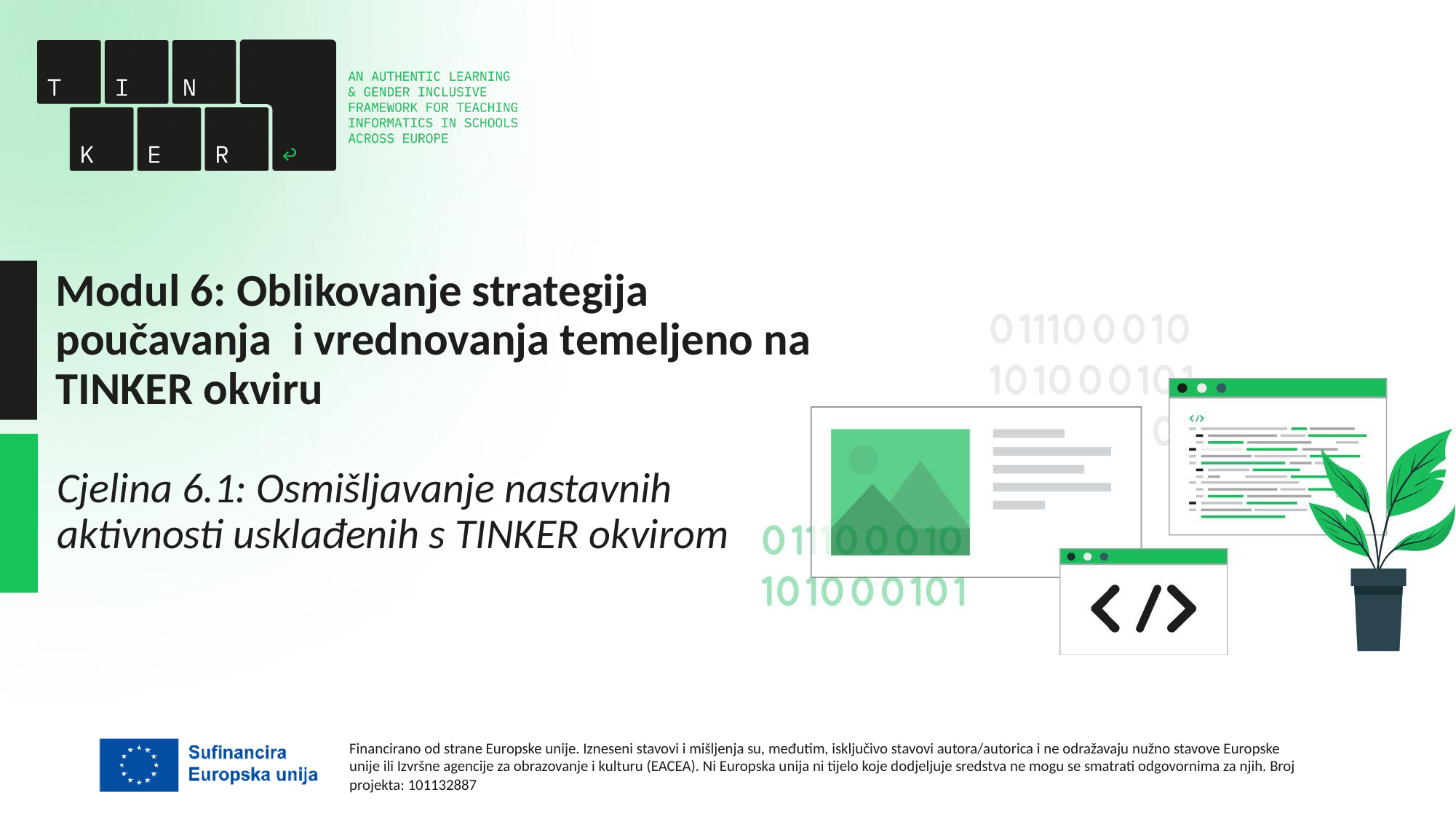

# Modul 6: Oblikovanje strategija poučavanja  i vrednovanja temeljeno na TINKER okviru
Cjelina 6.1: Osmišljavanje nastavnih aktivnosti usklađenih s TINKER okvirom